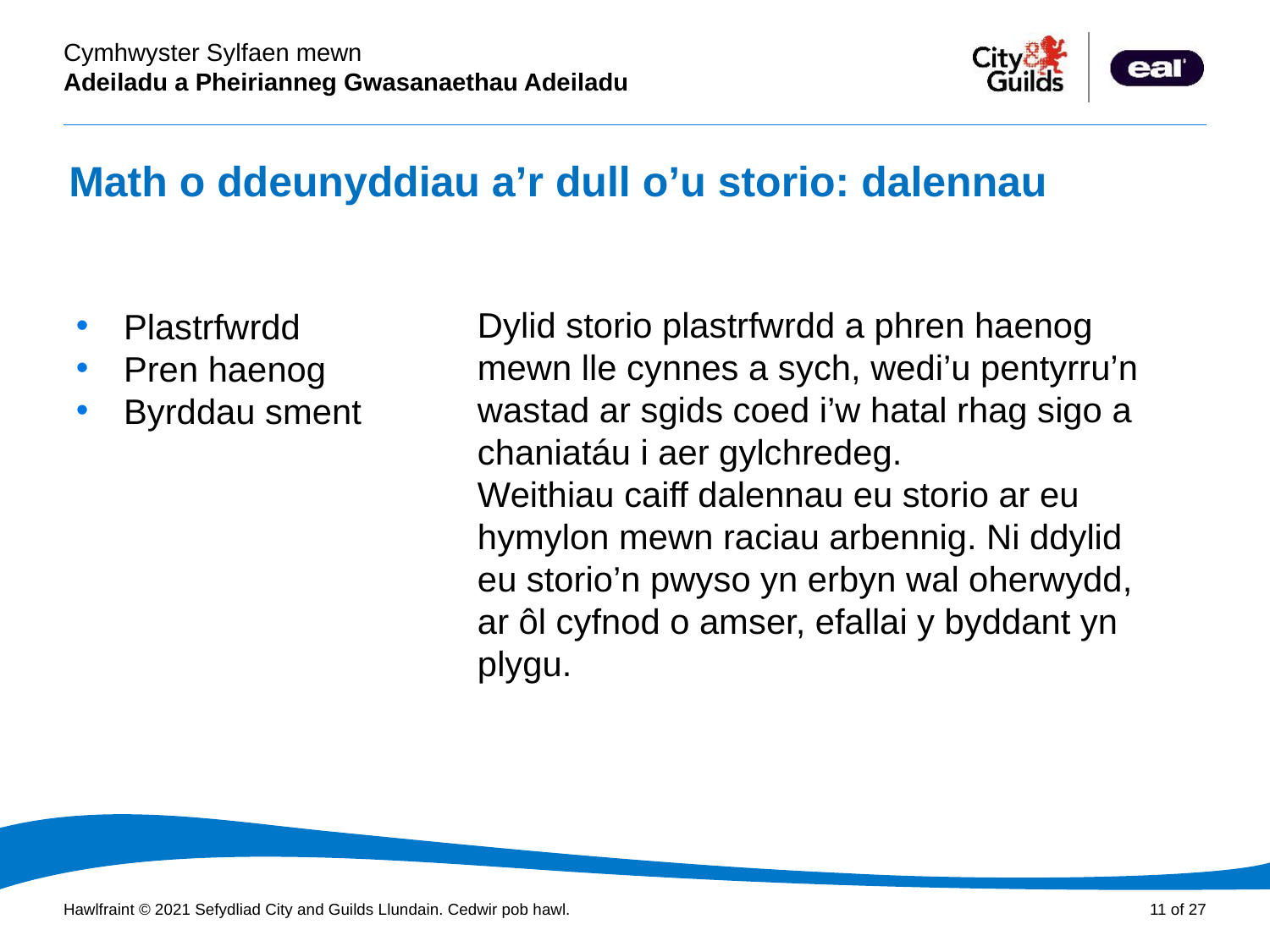

# Math o ddeunyddiau a’r dull o’u storio: dalennau

Cyflwyniad PowerPoint
Dylid storio plastrfwrdd a phren haenog mewn lle cynnes a sych, wedi’u pentyrru’n wastad ar sgids coed i’w hatal rhag sigo a chaniatáu i aer gylchredeg.
Weithiau caiff dalennau eu storio ar eu hymylon mewn raciau arbennig. Ni ddylid eu storio’n pwyso yn erbyn wal oherwydd, ar ôl cyfnod o amser, efallai y byddant yn plygu.
Plastrfwrdd
Pren haenog
Byrddau sment